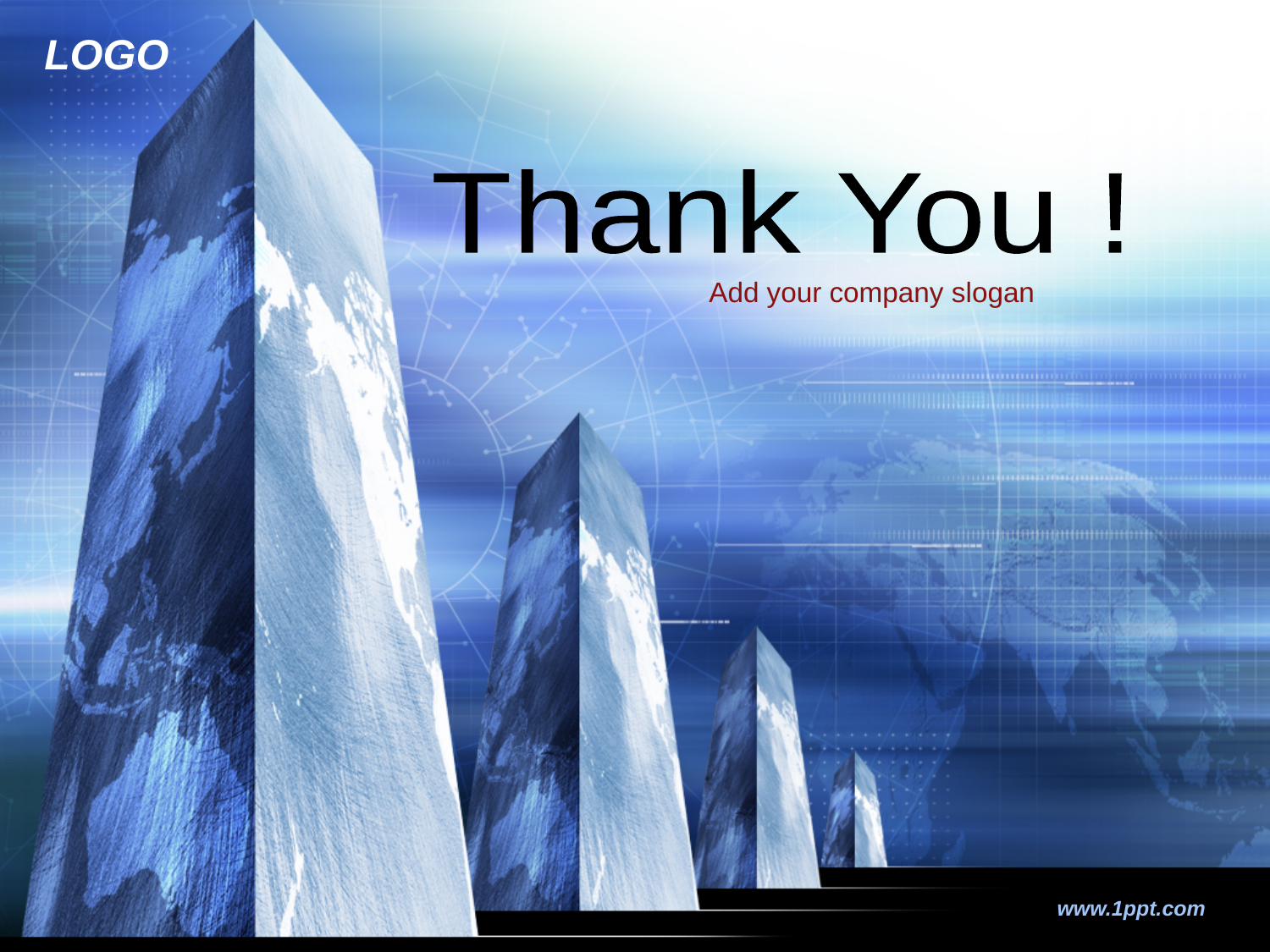

Thank You !
Add your company slogan
www.1ppt.com